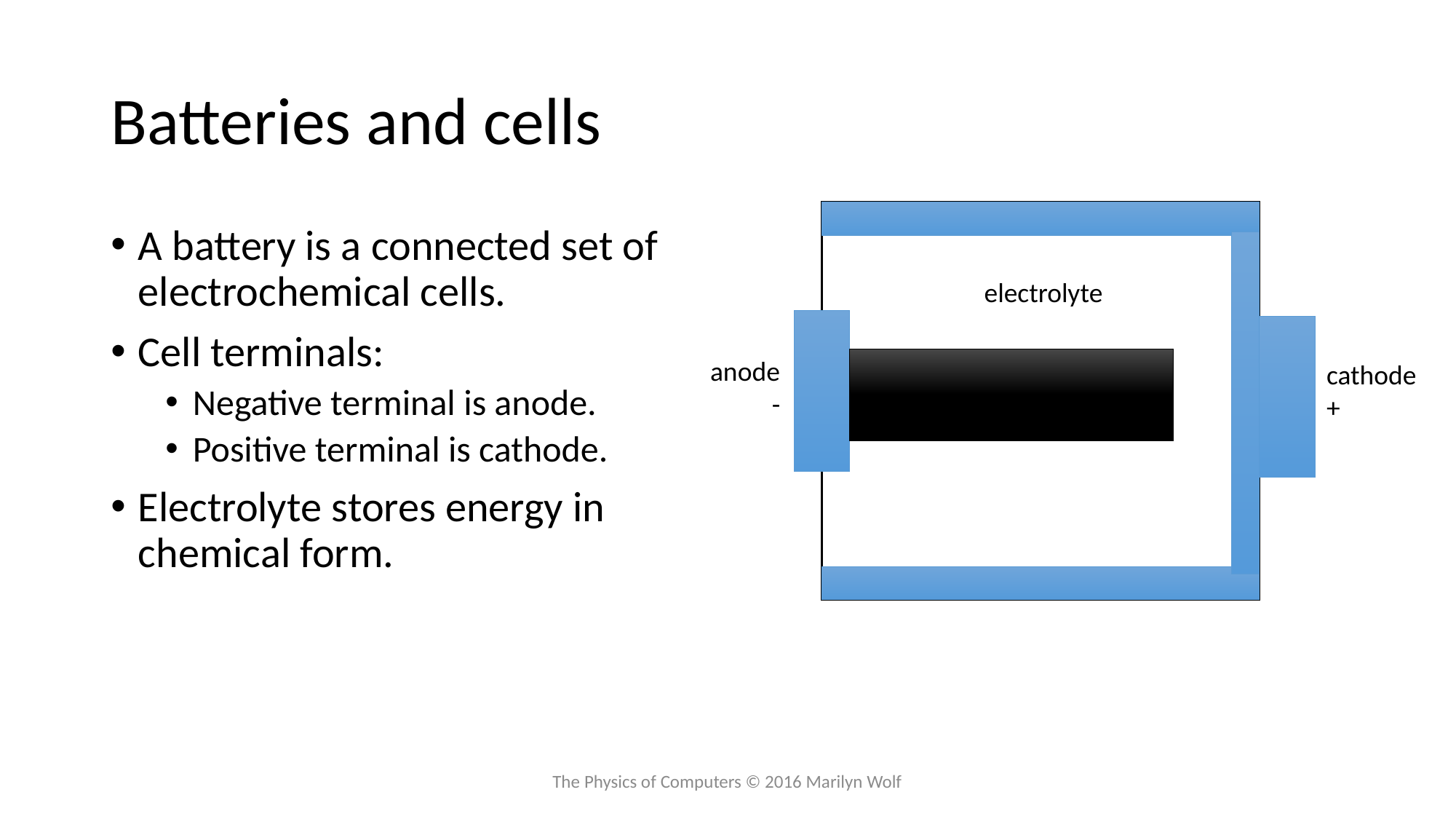

# Batteries and cells

electrolyte

A battery is a connected set of electrochemical cells.
Cell terminals:
Negative terminal is anode.
Positive terminal is cathode.
Electrolyte stores energy in chemical form.
anode
 -
cathode
+
The Physics of Computers © 2016 Marilyn Wolf